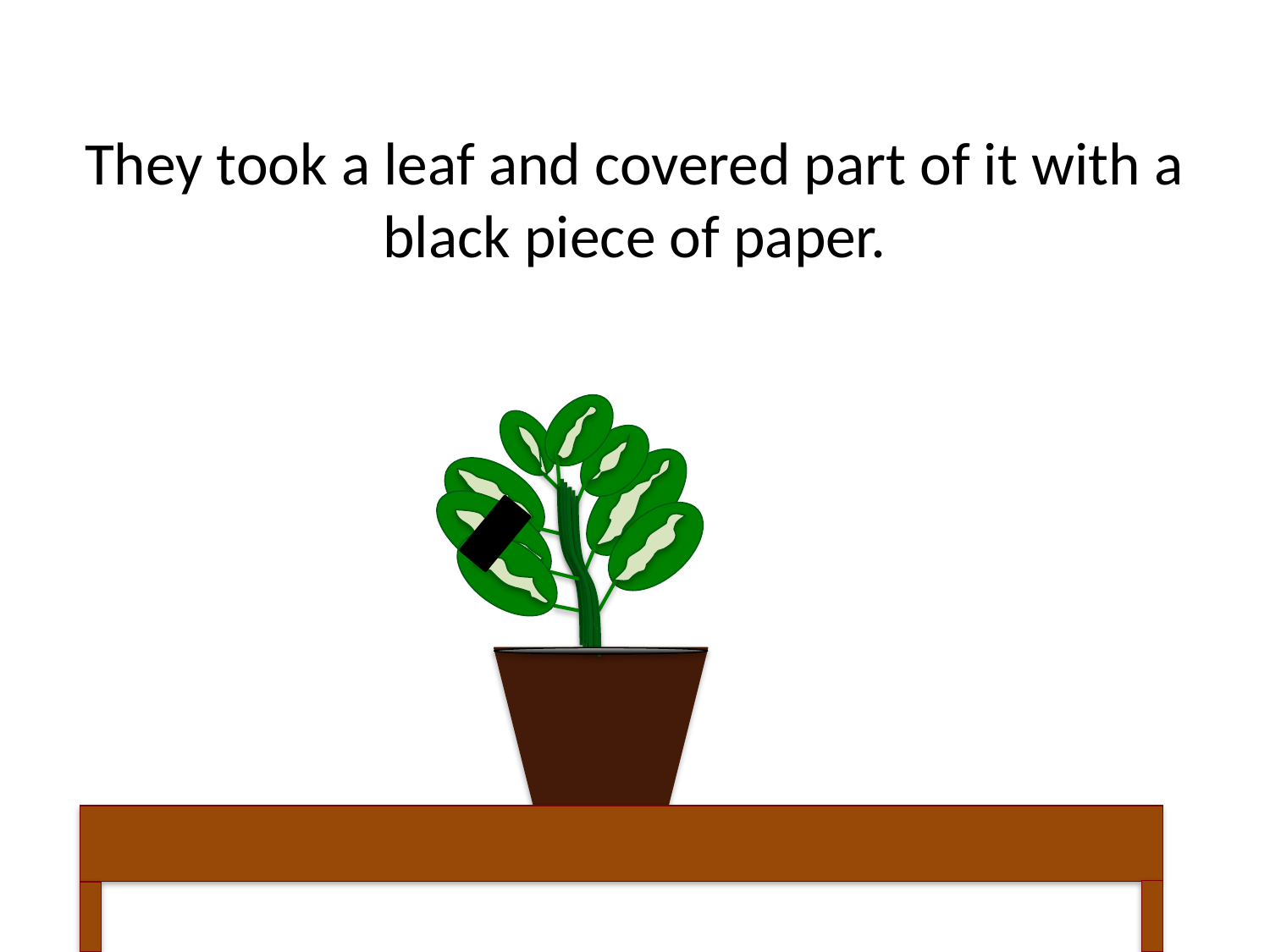

# They took a leaf and covered part of it with a black piece of paper.